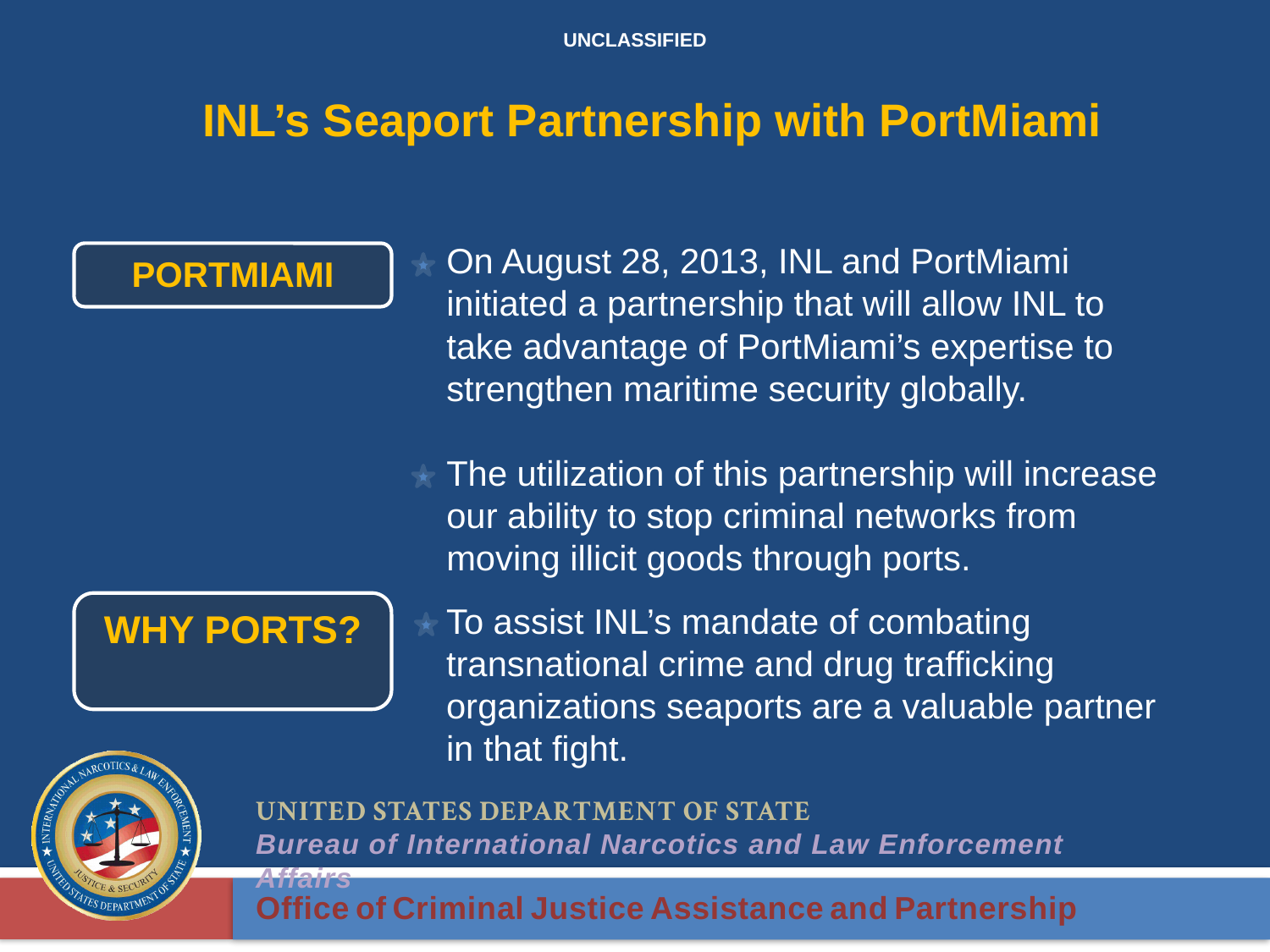

INL’s Seaport Partnership with PortMiami
On August 28, 2013, INL and PortMiami initiated a partnership that will allow INL to take advantage of PortMiami’s expertise to strengthen maritime security globally.

The utilization of this partnership will increase our ability to stop criminal networks from moving illicit goods through ports.

PortMiami

Why Ports?

To assist INL’s mandate of combating transnational crime and drug trafficking organizations seaports are a valuable partner in that fight.